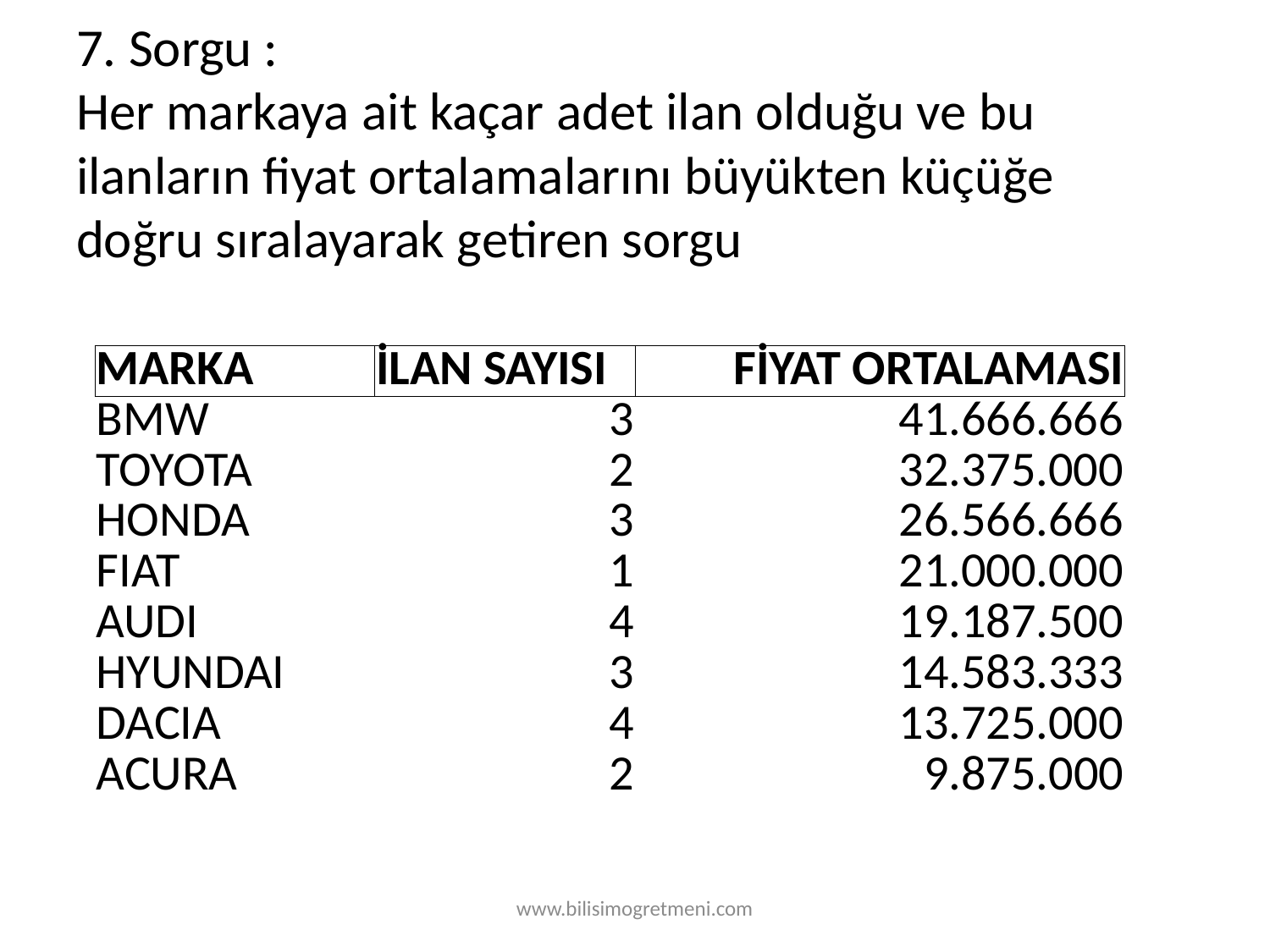

# 7. Sorgu : Her markaya ait kaçar adet ilan olduğu ve bu ilanların fiyat ortalamalarını büyükten küçüğe doğru sıralayarak getiren sorgu
| MARKA | İLAN SAYISI | FİYAT ORTALAMASI |
| --- | --- | --- |
| BMW | 3 | 41.666.666 |
| TOYOTA | 2 | 32.375.000 |
| HONDA | 3 | 26.566.666 |
| FIAT | 1 | 21.000.000 |
| AUDI | 4 | 19.187.500 |
| HYUNDAI | 3 | 14.583.333 |
| DACIA | 4 | 13.725.000 |
| ACURA | 2 | 9.875.000 |
www.bilisimogretmeni.com